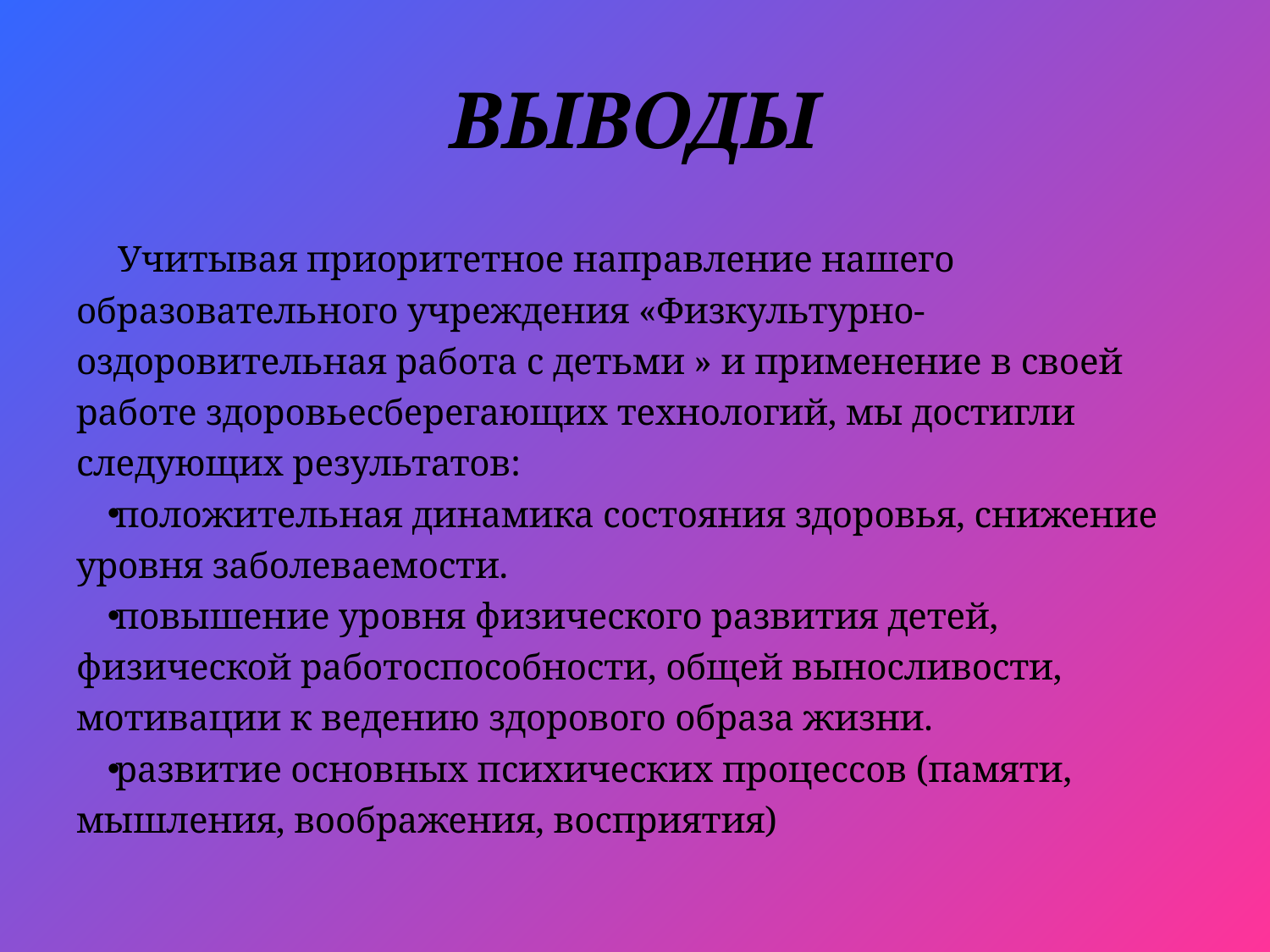

# ВЫВОДЫ
Учитывая приоритетное направление нашего образовательного учреждения «Физкультурно-оздоровительная работа с детьми » и применение в своей работе здоровьесберегающих технологий, мы достигли следующих результатов:
положительная динамика состояния здоровья, снижение уровня заболеваемости.
повышение уровня физического развития детей, физической работоспособности, общей выносливости, мотивации к ведению здорового образа жизни.
развитие основных психических процессов (памяти, мышления, воображения, восприятия)